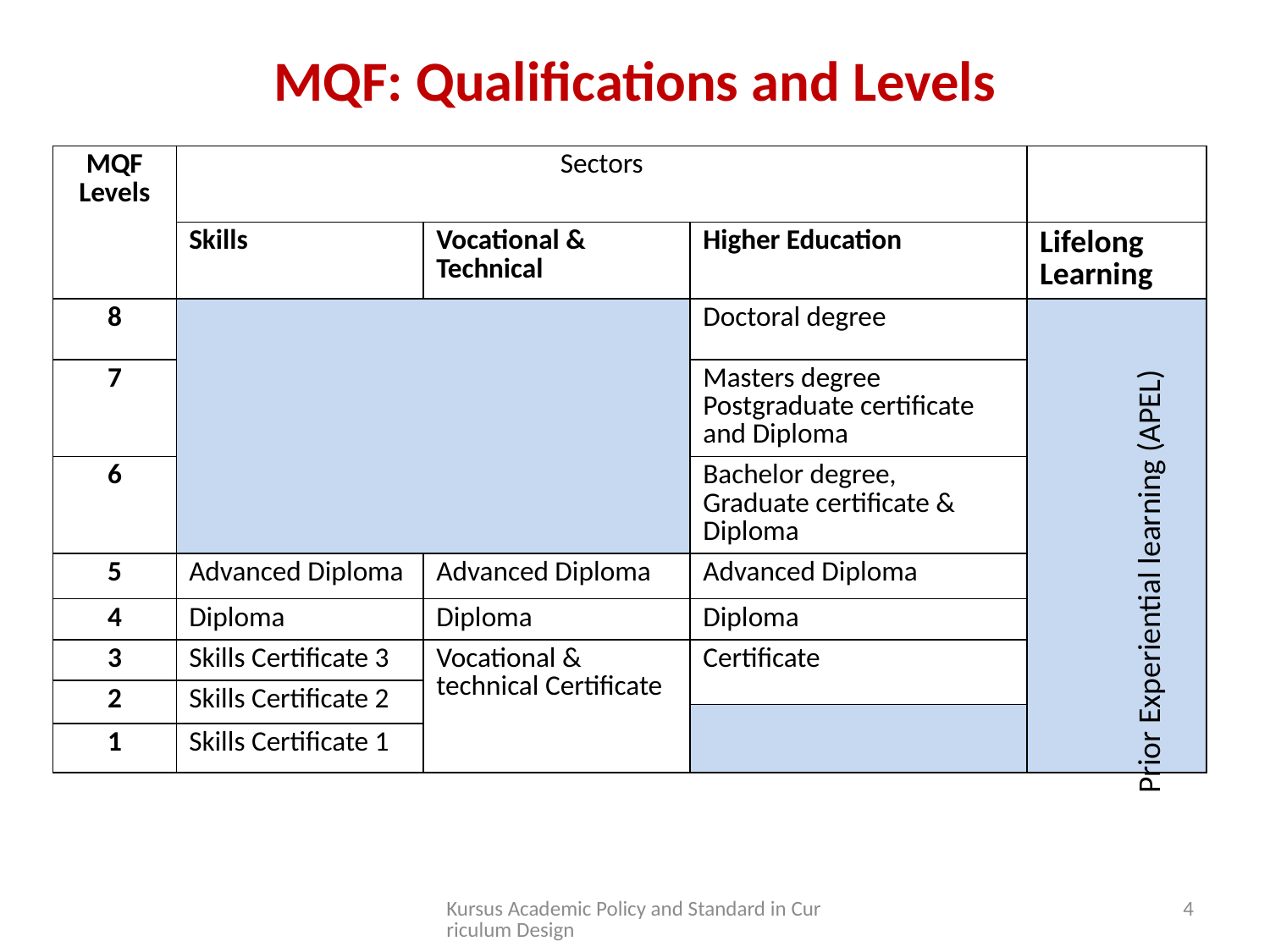

# MQF: Qualifications and Levels
| MQF Levels | Sectors |  |  |  |
| --- | --- | --- | --- | --- |
|  | Skills | Vocational & Technical | Higher Education | Lifelong Learning |
| 8 |  |  | Doctoral degree |  |
| 7 |  |  | Masters degree Postgraduate certificate and Diploma |  |
| 6 |  |  | Bachelor degree, Graduate certificate & Diploma |  |
| 5 | Advanced Diploma | Advanced Diploma | Advanced Diploma |  |
| 4 | Diploma | Diploma | Diploma |  |
| 3 | Skills Certificate 3 | Vocational & technical Certificate | Certificate |  |
| 2 | Skills Certificate 2 |  |  |  |
|  |  |  |  |  |
| 1 | Skills Certificate 1 |  |  |  |
Prior Experiential learning (APEL)
Kursus Academic Policy and Standard in Curriculum Design
4